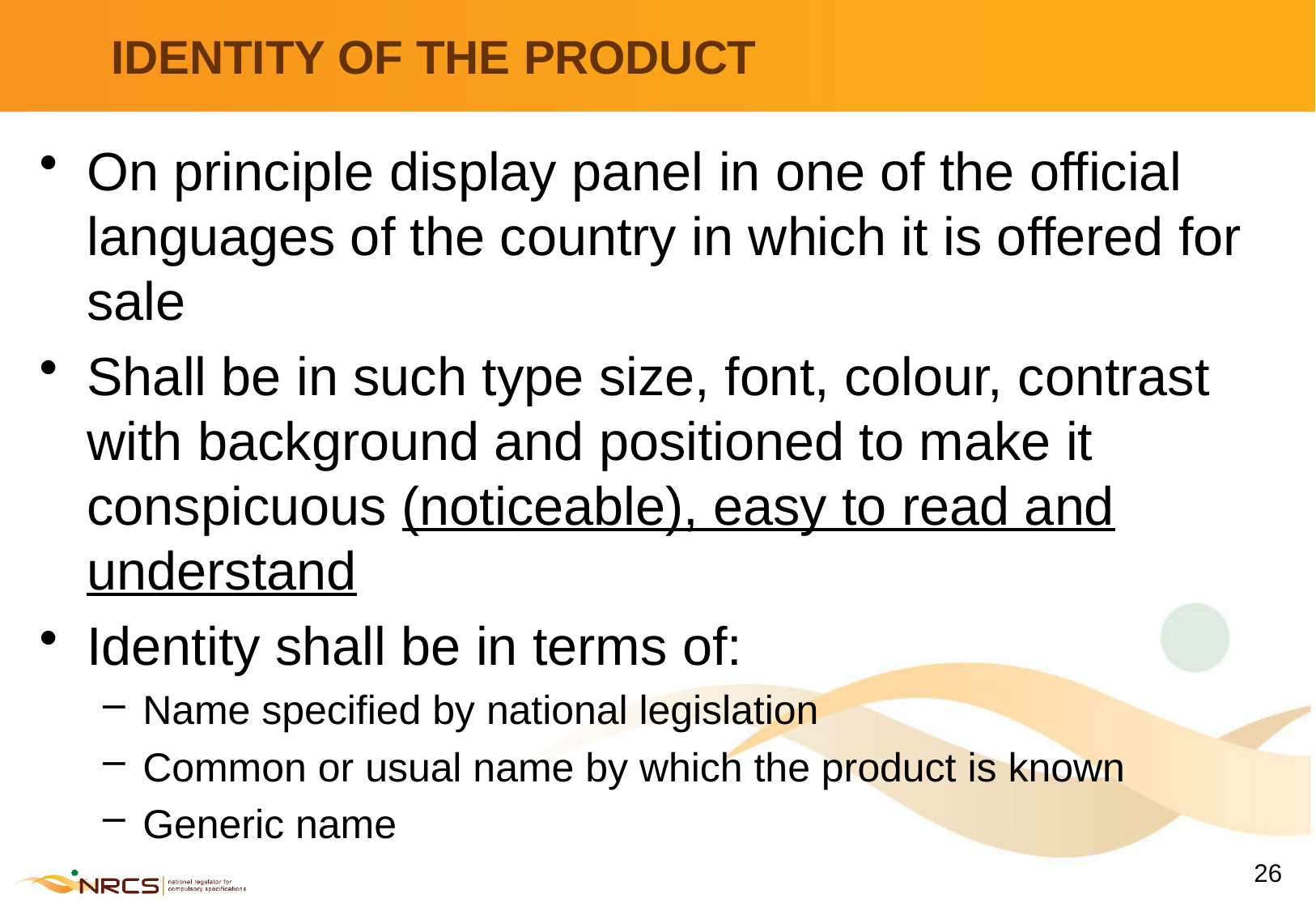

# IDENTITY OF THE PRODUCT
On principle display panel in one of the official languages of the country in which it is offered for sale
Shall be in such type size, font, colour, contrast with background and positioned to make it conspicuous (noticeable), easy to read and understand
Identity shall be in terms of:
Name specified by national legislation
Common or usual name by which the product is known
Generic name
26